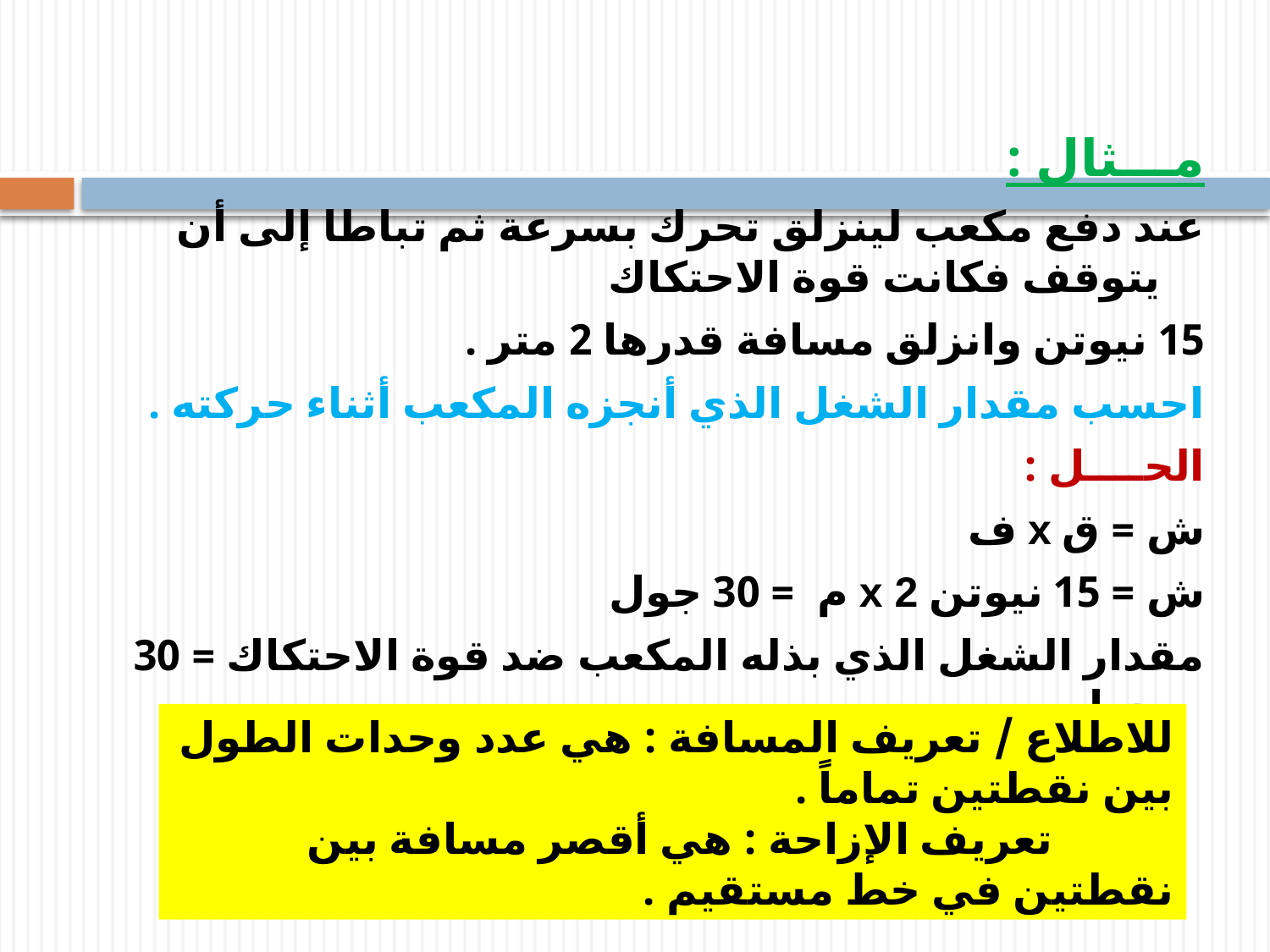

مـــثال :
عند دفع مكعب لينزلق تحرك بسرعة ثم تباطا إلى أن يتوقف فكانت قوة الاحتكاك
15 نيوتن وانزلق مسافة قدرها 2 متر .
احسب مقدار الشغل الذي أنجزه المكعب أثناء حركته .
الحــــل :
ش = ق x ف
ش = 15 نيوتن x 2 م  = 30 جول
مقدار الشغل الذي بذله المكعب ضد قوة الاحتكاك = 30 جول .

للاطلاع / تعريف المسافة : هي عدد وحدات الطول بين نقطتين تماماً .
           تعريف الإزاحة : هي أقصر مسافة بين نقطتين في خط مستقيم .